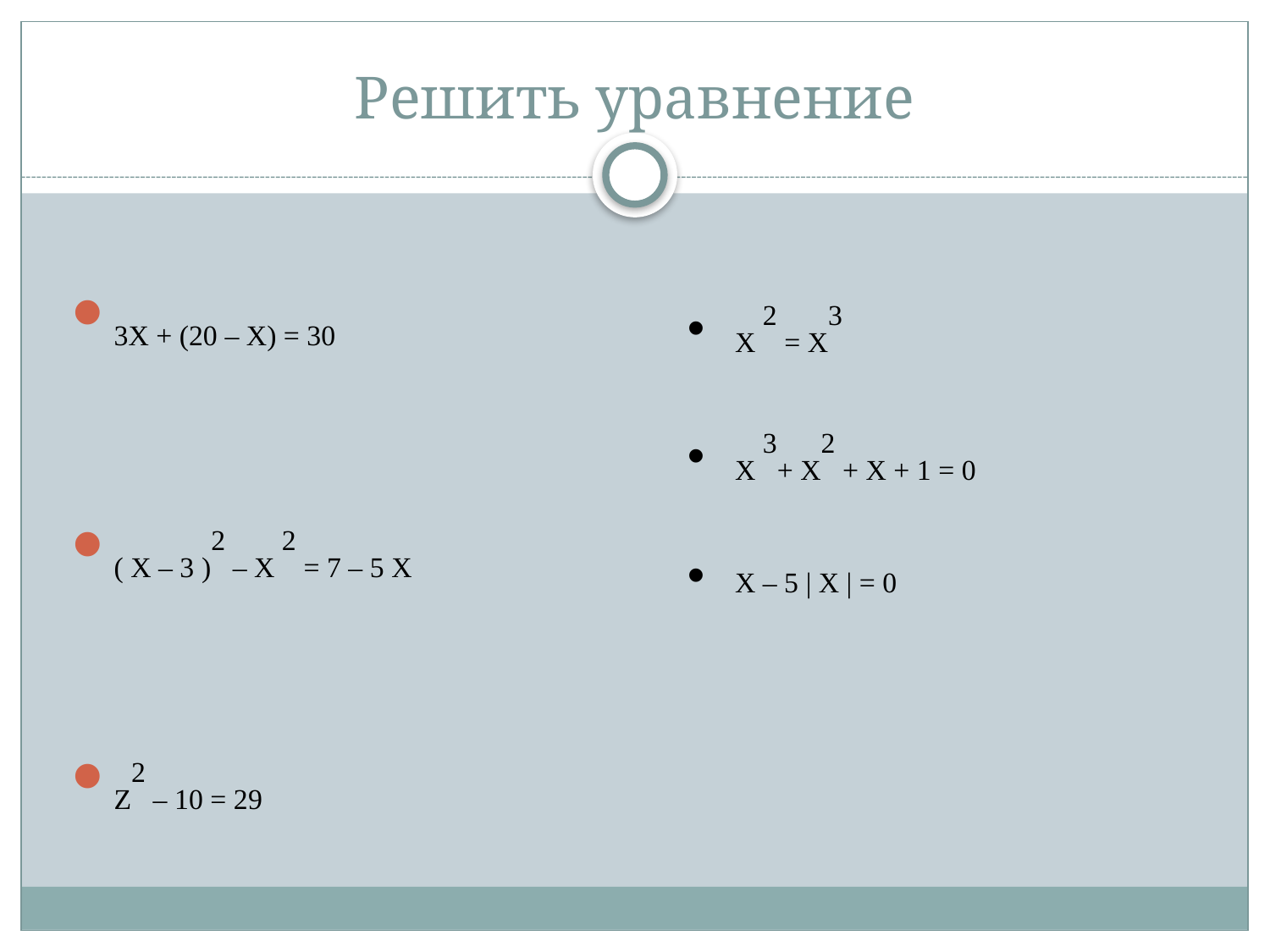

# Решить уравнение

х 2 = х3

х 3+ х2 + х + 1 = 0

Х – 5 | х | = 0

3х + (20 – х) = 30

( х – 3 )2 – х 2 = 7 – 5 х

z2 – 10 = 29